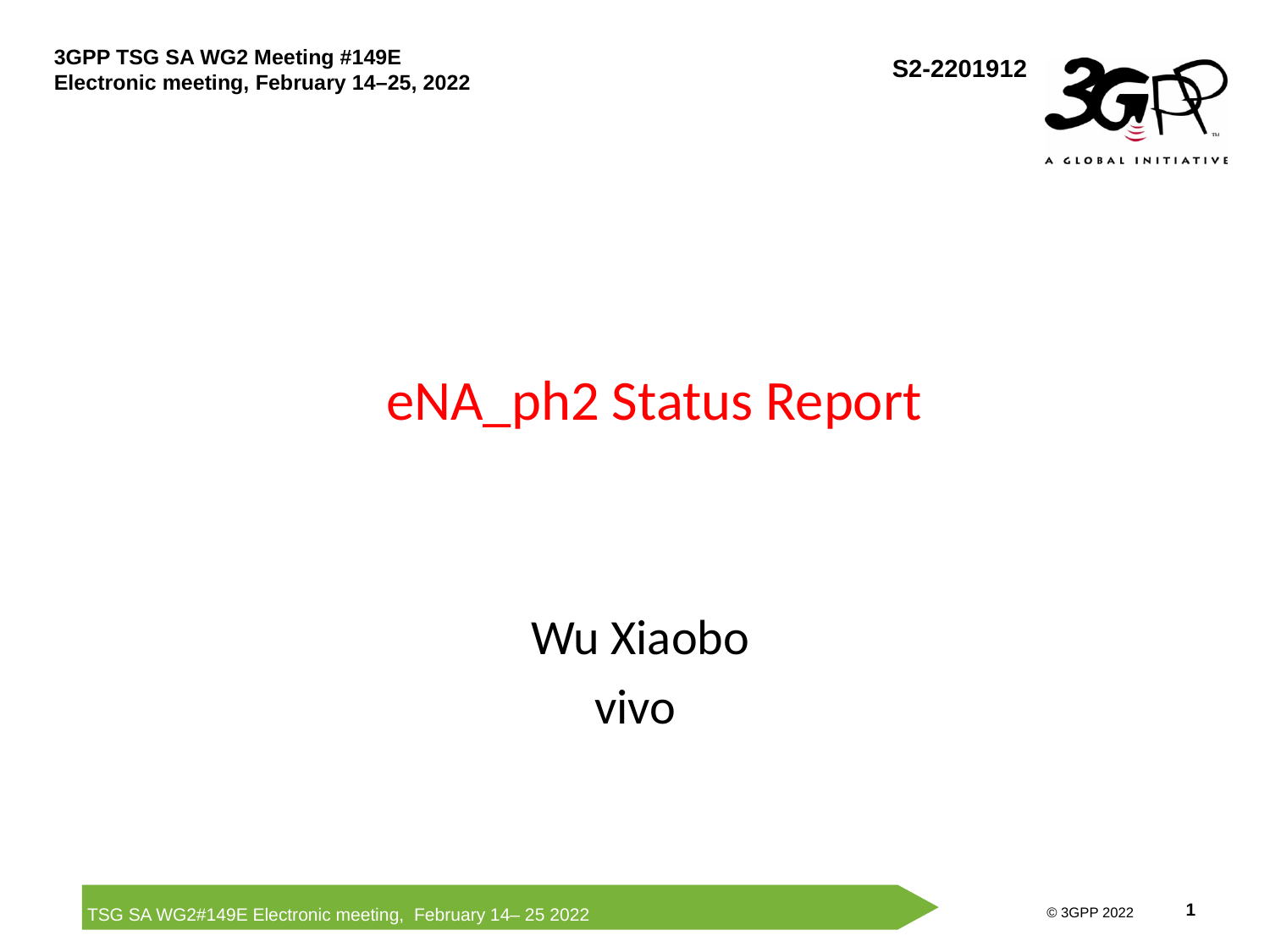

# eNA_ph2 Status Report
 Wu Xiaobo
vivo